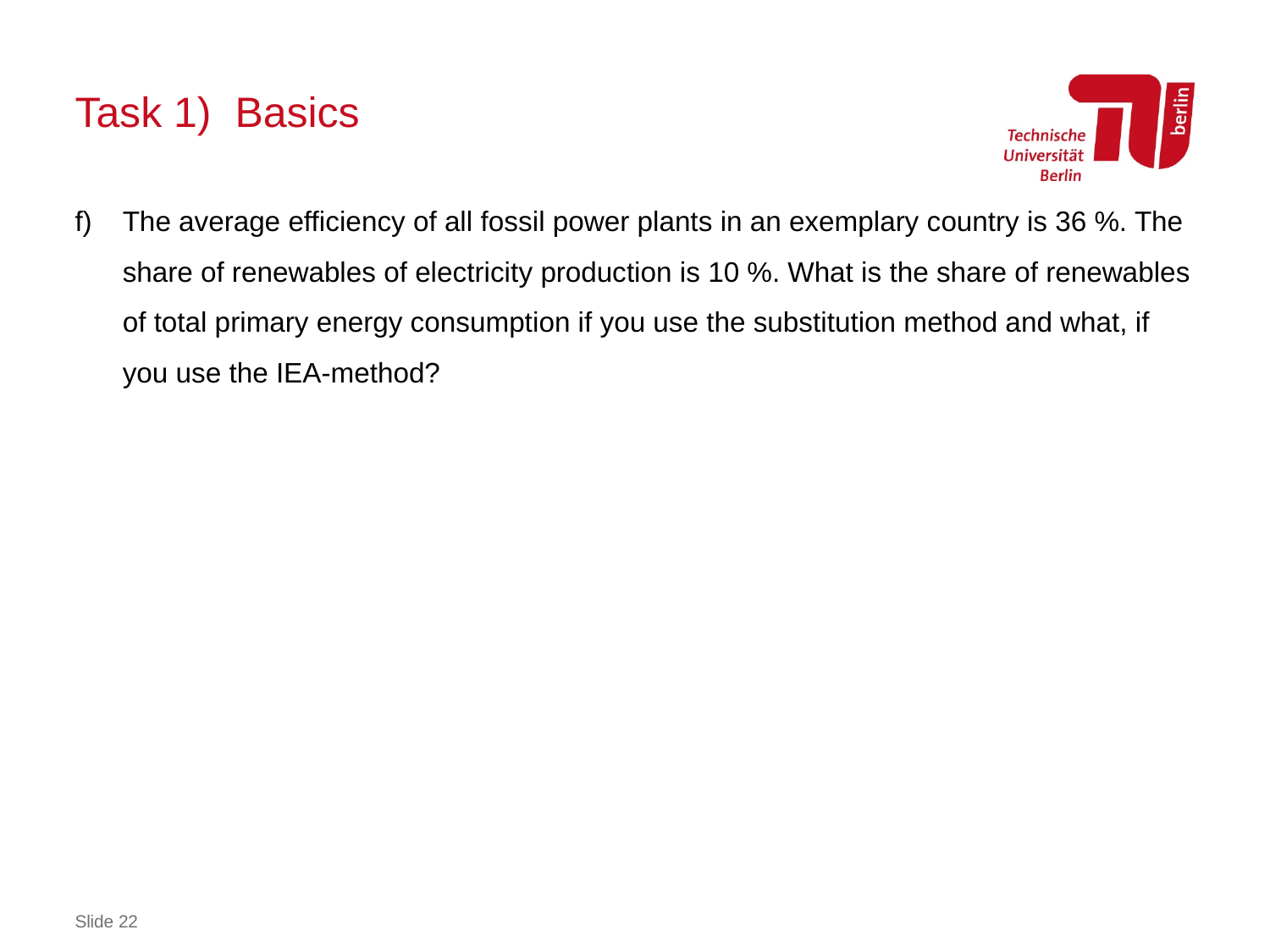

# Task 1)  Basics
The average efficiency of all fossil power plants in an exemplary country is 36 %. The share of renewables of electricity production is 10 %. What is the share of renewables of total primary energy consumption if you use the substitution method and what, if you use the IEA-method?

Slide 22